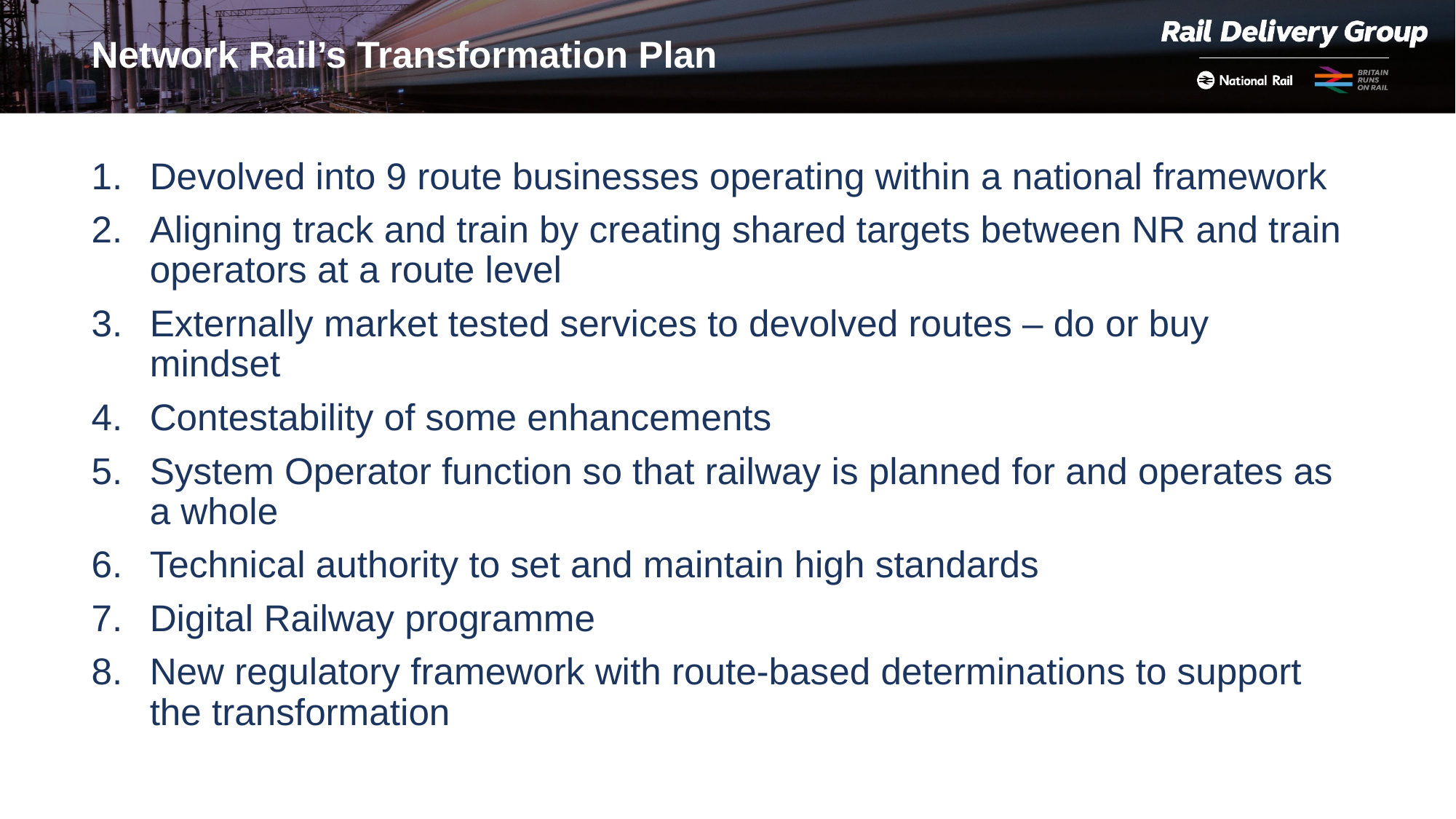

Network Rail’s Transformation Plan
Devolved into 9 route businesses operating within a national framework
Aligning track and train by creating shared targets between NR and train operators at a route level
Externally market tested services to devolved routes – do or buy mindset
Contestability of some enhancements
System Operator function so that railway is planned for and operates as a whole
Technical authority to set and maintain high standards
Digital Railway programme
New regulatory framework with route-based determinations to support the transformation